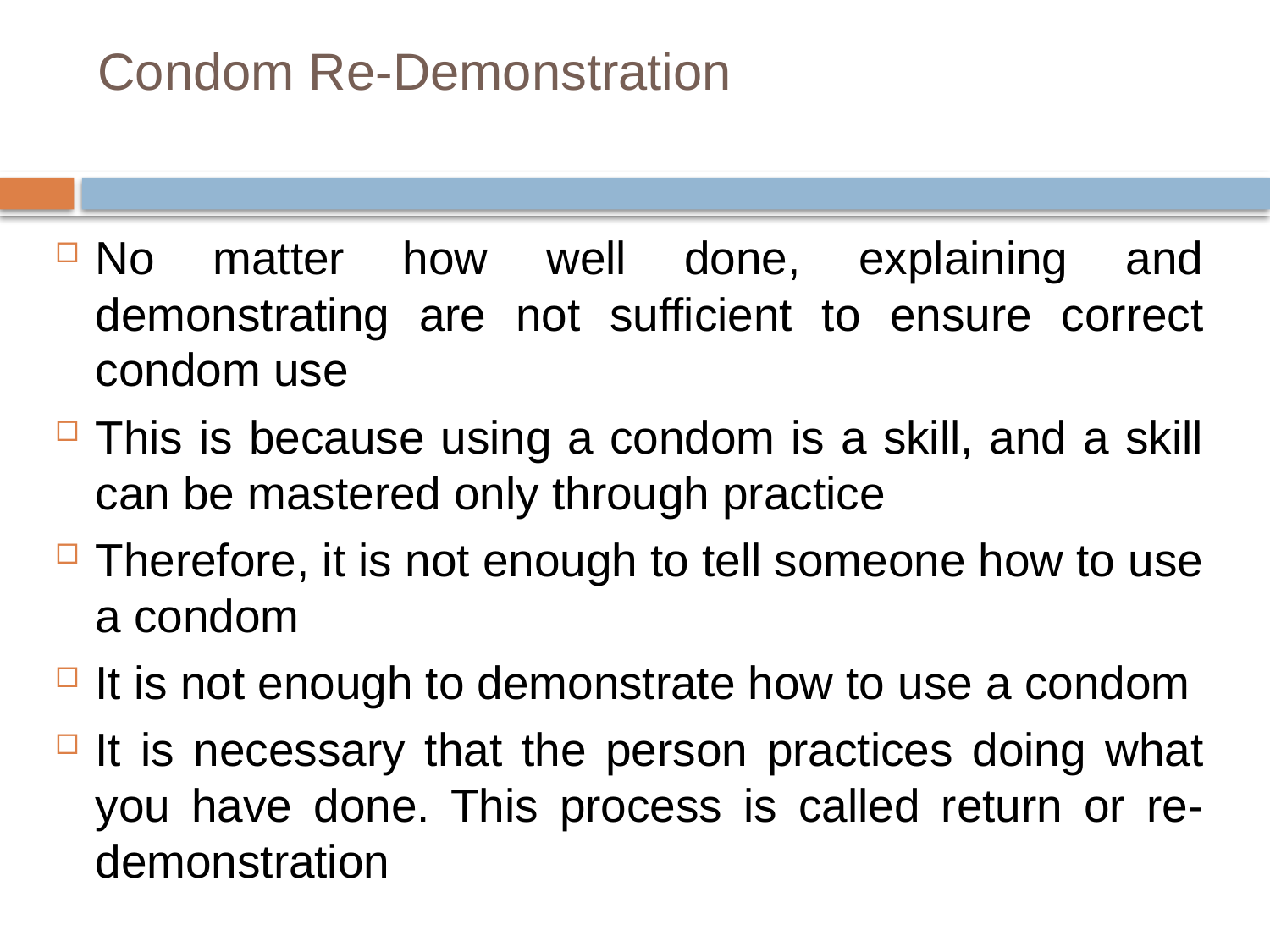

# Condom Re-Demonstration
No matter how well done, explaining and demonstrating are not sufficient to ensure correct condom use
This is because using a condom is a skill, and a skill can be mastered only through practice
Therefore, it is not enough to tell someone how to use a condom
It is not enough to demonstrate how to use a condom
It is necessary that the person practices doing what you have done. This process is called return or re-demonstration